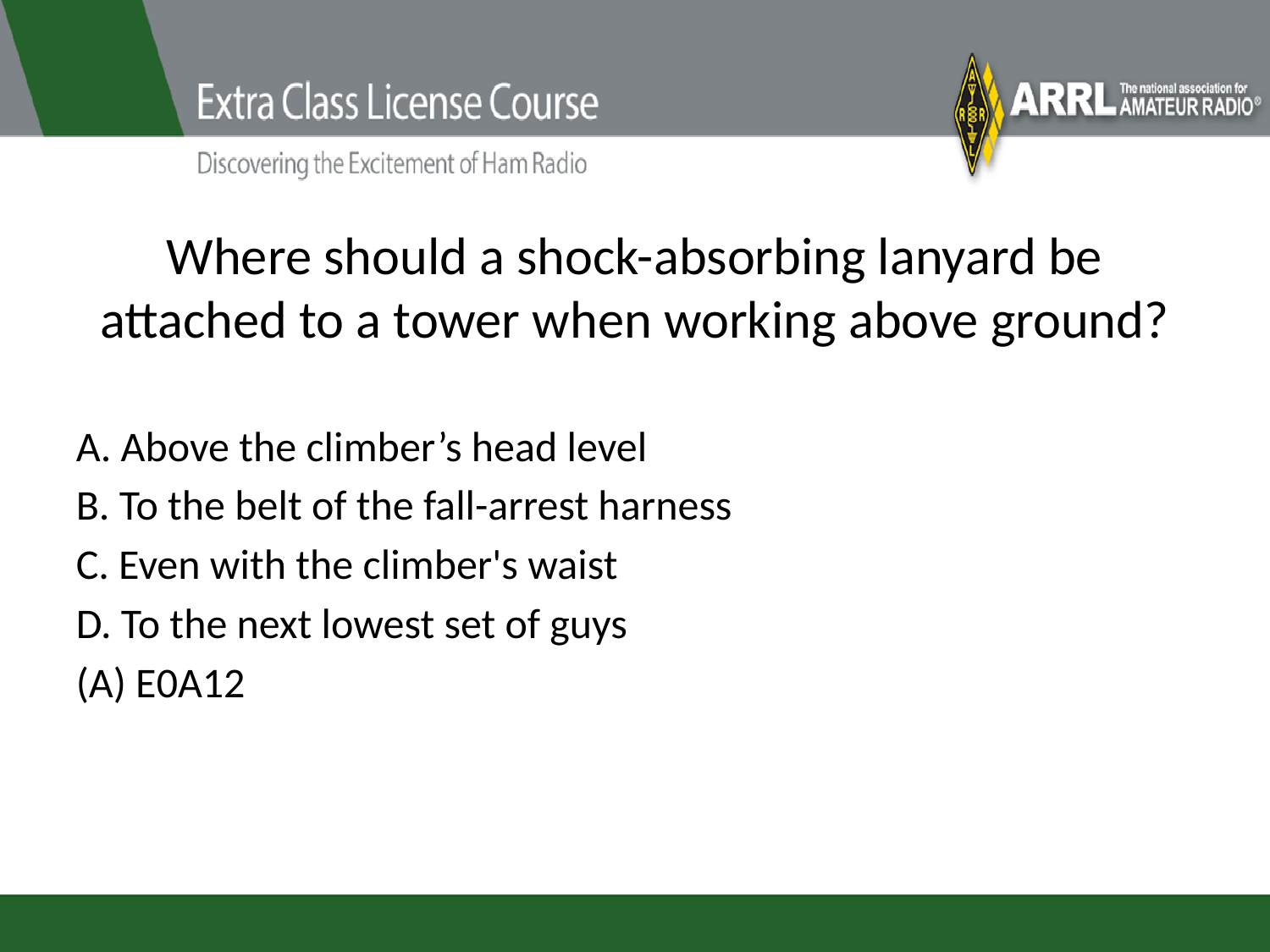

# Where should a shock-absorbing lanyard be attached to a tower when working above ground?
A. Above the climber’s head level
B. To the belt of the fall-arrest harness
C. Even with the climber's waist
D. To the next lowest set of guys
(A) E0A12